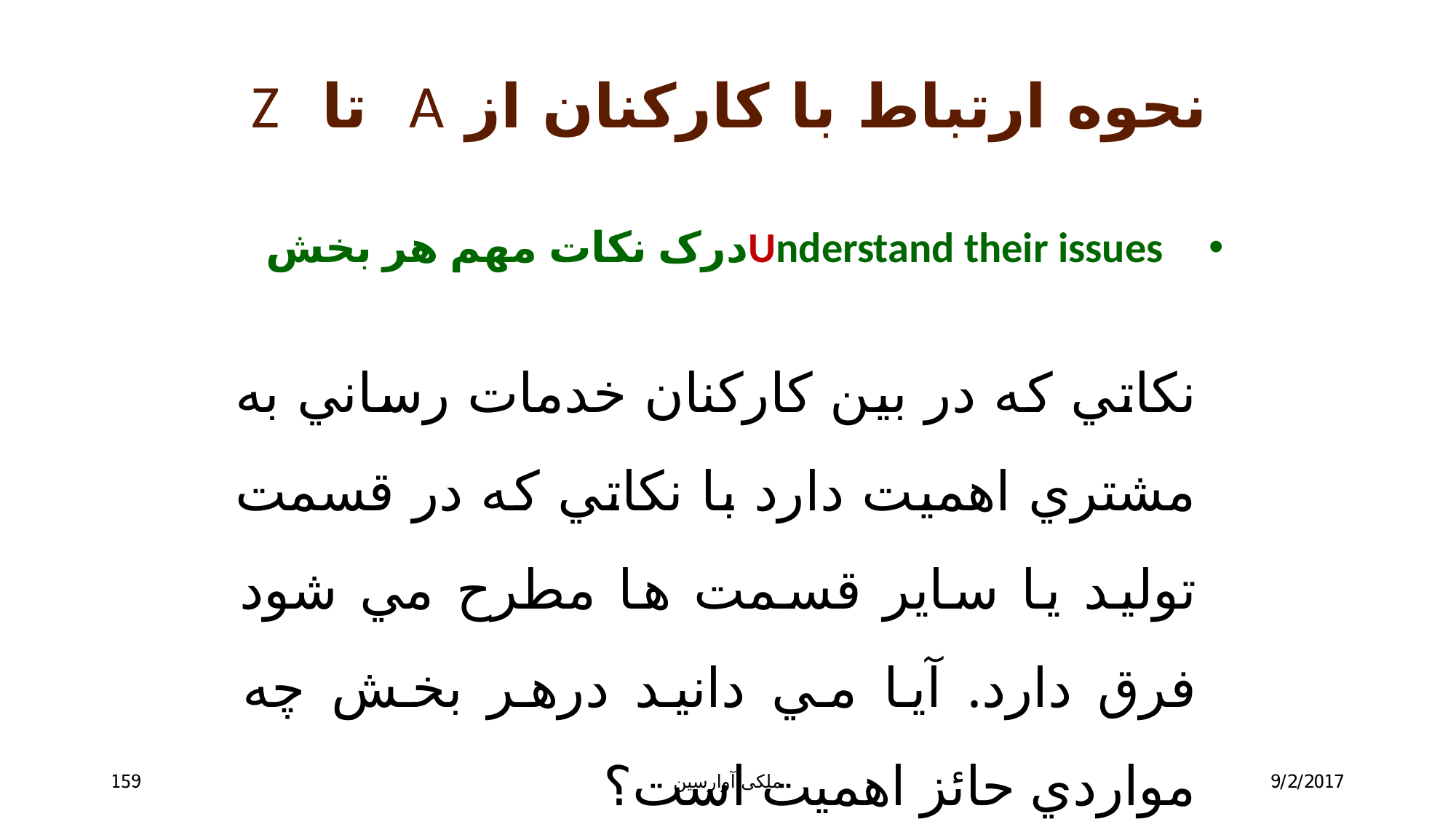

# نحوه ارتباط با کارکنان از A  تا  Z
   Understand their issuesدرک نکات مهم هر بخش
نکاتي که در بين کارکنان خدمات رساني به مشتري اهميت دارد با نکاتي که در قسمت توليد يا ساير قسمت ها مطرح مي شود فرق دارد. آيا مي دانيد درهر بخش چه مواردي حائز اهميت است؟

159
ملکی آوارسین
9/2/2017